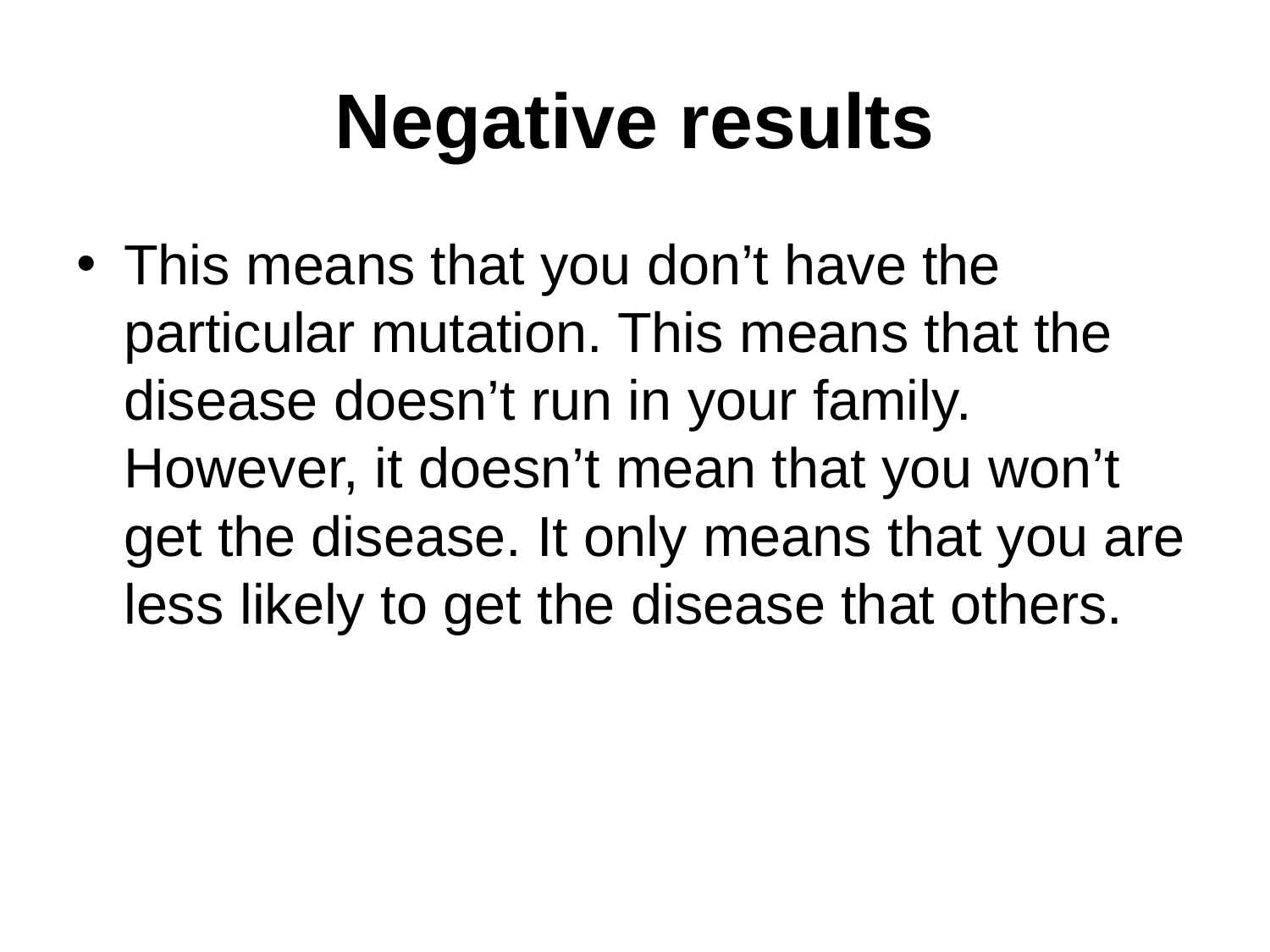

# Negative results
This means that you don’t have the particular mutation. This means that the disease doesn’t run in your family. However, it doesn’t mean that you won’t get the disease. It only means that you are less likely to get the disease that others.